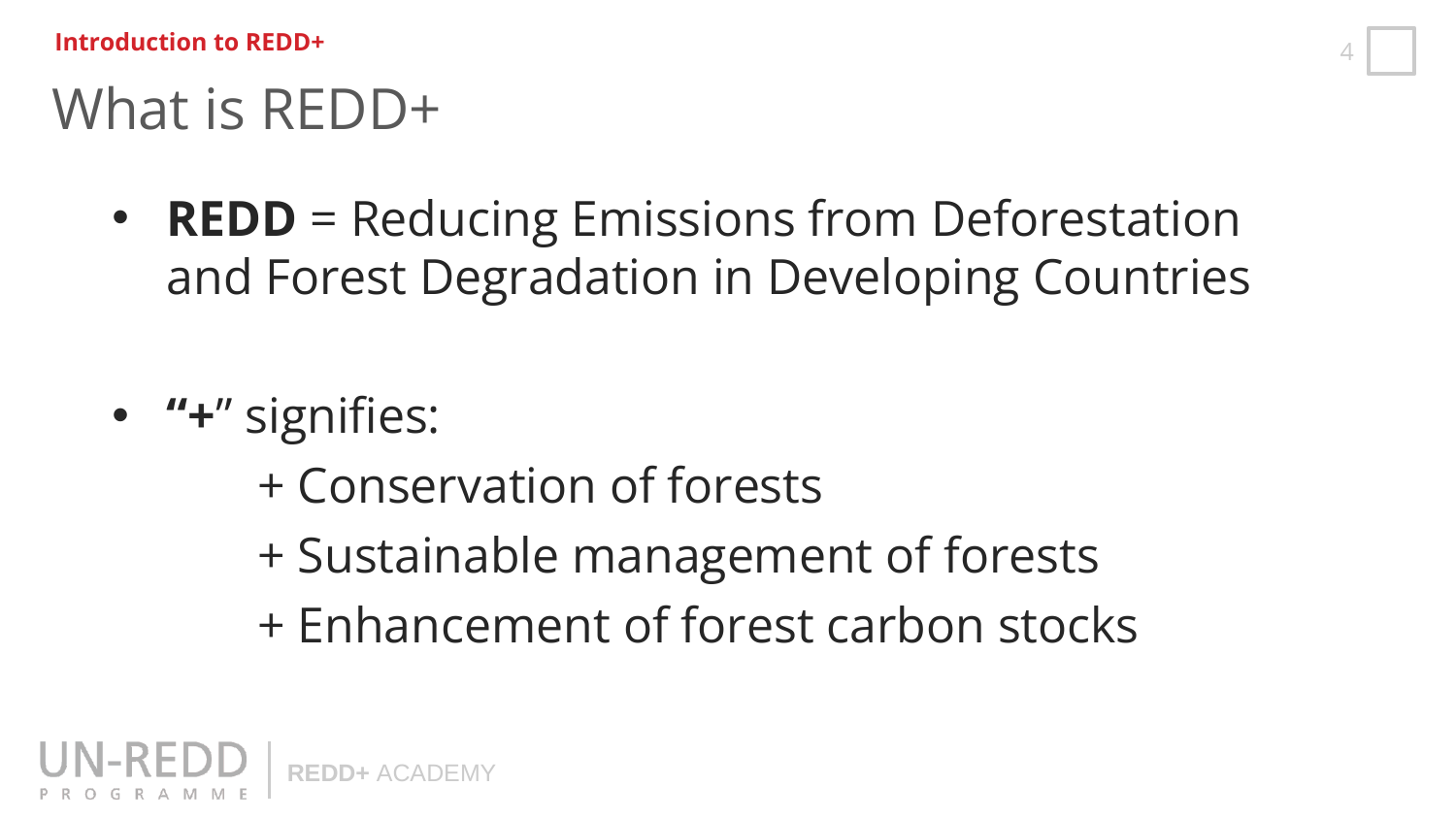

Introduction to REDD+
What is REDD+

REDD = Reducing Emissions from Deforestation and Forest Degradation in Developing Countries

“+” signifies:
	+ Conservation of forests
	+ Sustainable management of forests
	+ Enhancement of forest carbon stocks